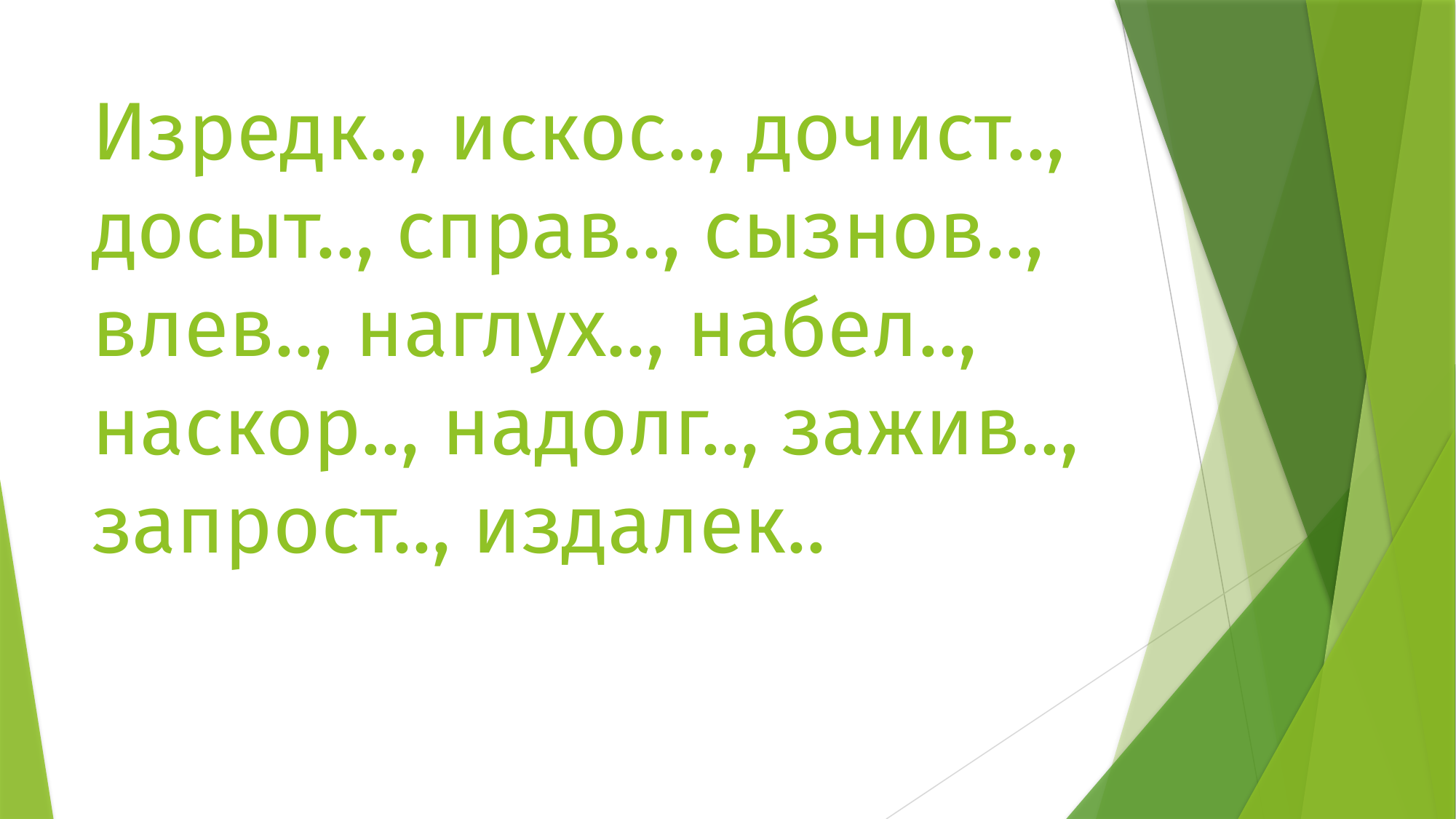

# Изредк.., искос.., дочист.., досыт.., справ.., сызнов.., влев.., наглух.., набел.., наскор.., надолг.., зажив.., запрост.., издалек..